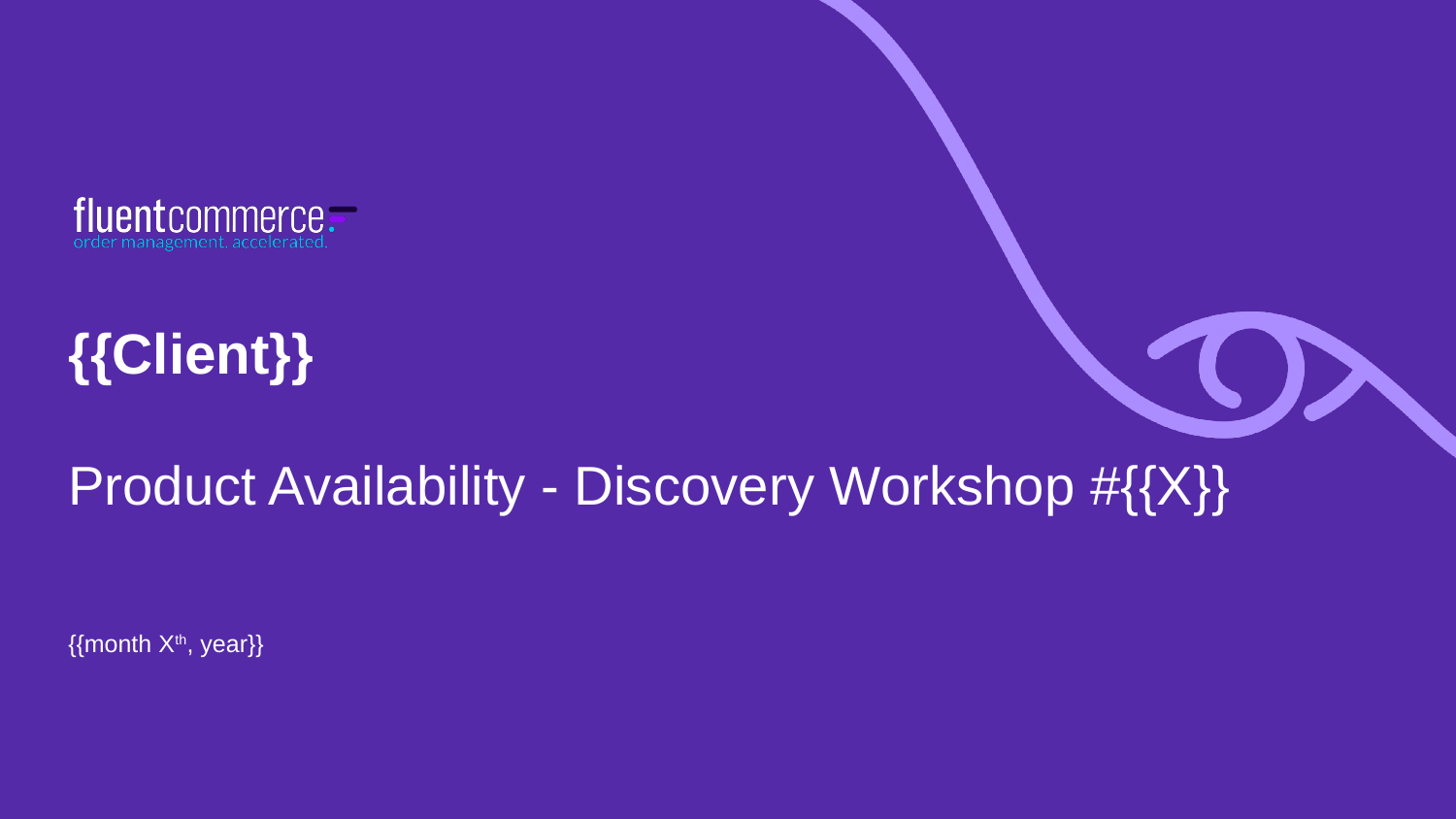

{{Client}}

Product Availability - Discovery Workshop #{{X}}
{{month Xth, year}}